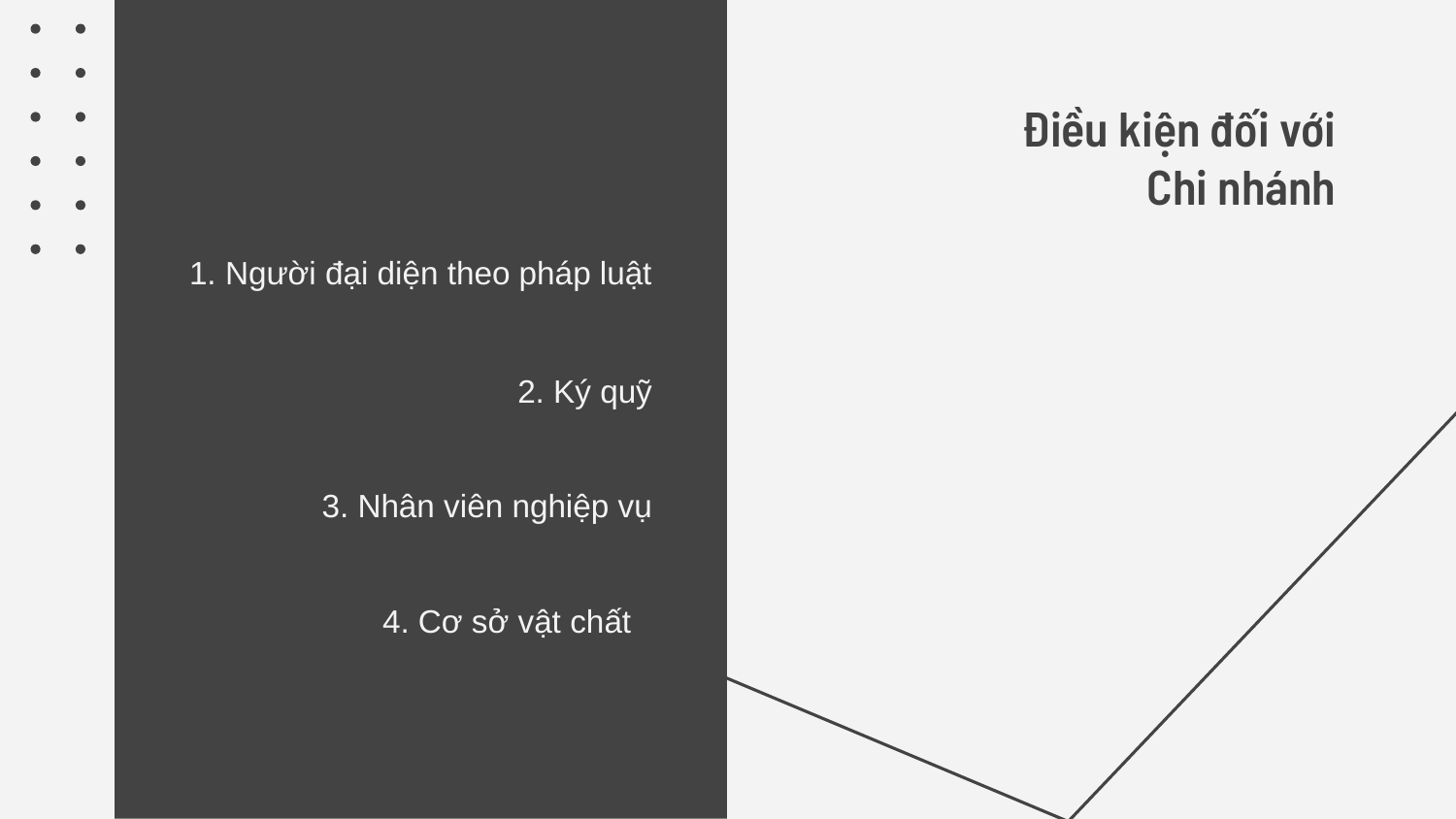

# Điều kiện đối với Chi nhánh
1. Người đại diện theo pháp luật
2. Ký quỹ
3. Nhân viên nghiệp vụ
4. Cơ sở vật chất